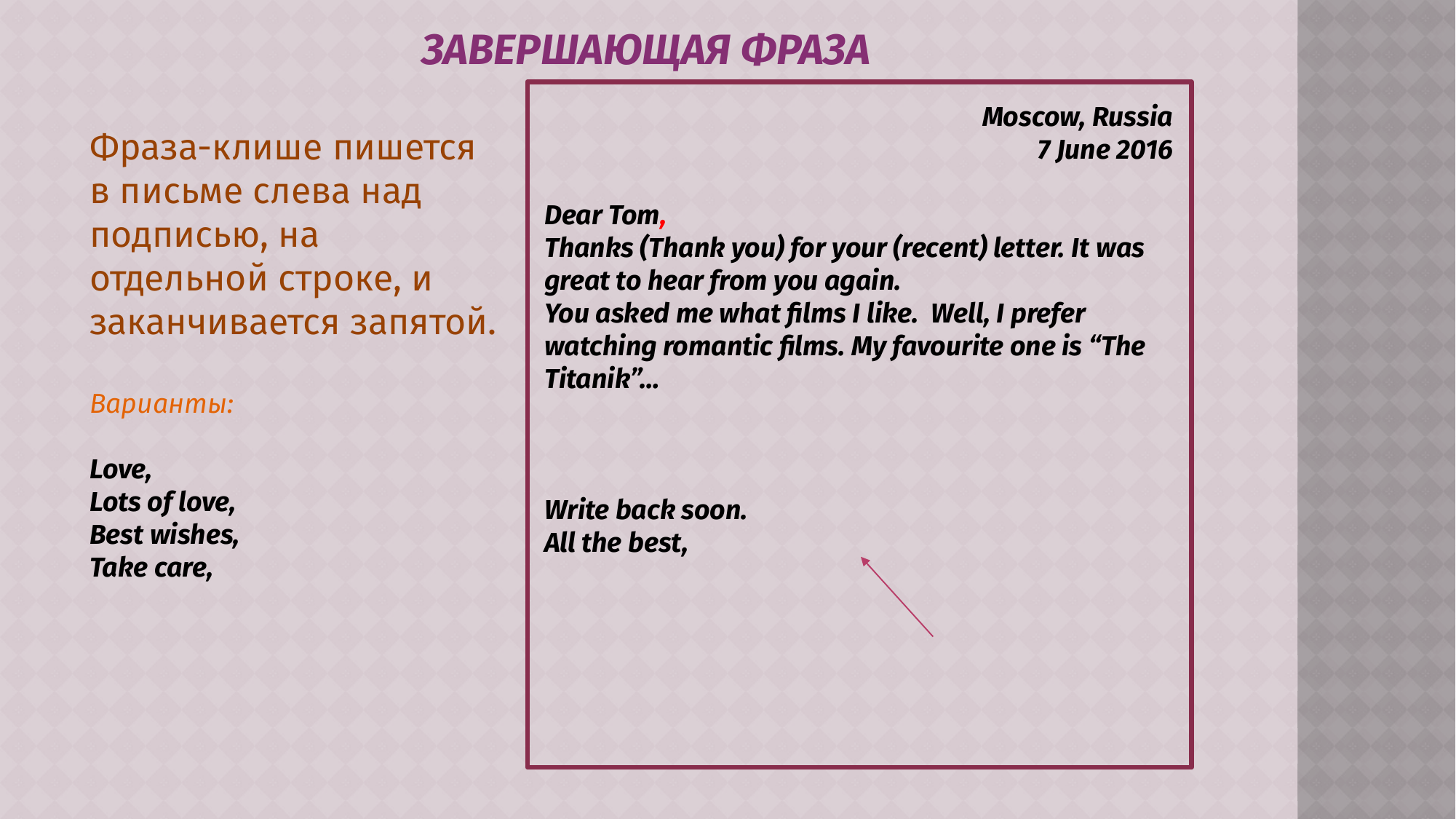

ЗАВЕРШАЮЩАЯ ФРАЗА

Moscow, Russia
            7 June 2016

Dear Tom,
Thanks (Thank you) for your (recent) letter. It was great to hear from you again.
You asked me what films I like.  Well, I prefer watching romantic films. My favourite one is “The Titanik”…

Write back soon.
All the best,
Фраза-клише пишется в письме слева над подписью, на отдельной строке, и заканчивается запятой.

Варианты:

Love,
Lots of love,
Best wishes,
Take care,